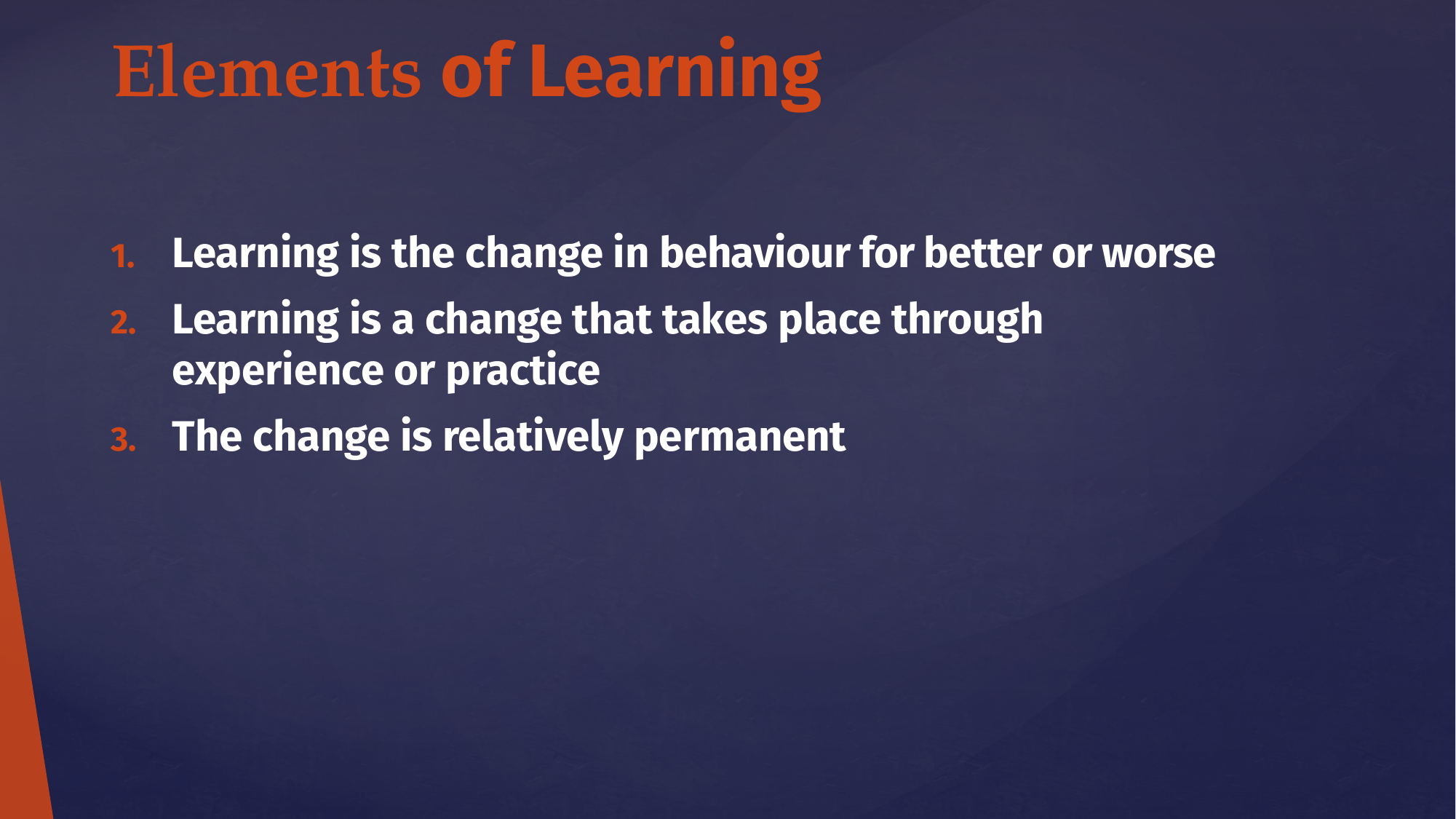

# Elements of Learning
Learning is the change in behaviour for better or worse
Learning is a change that takes place through experience or practice
The change is relatively permanent